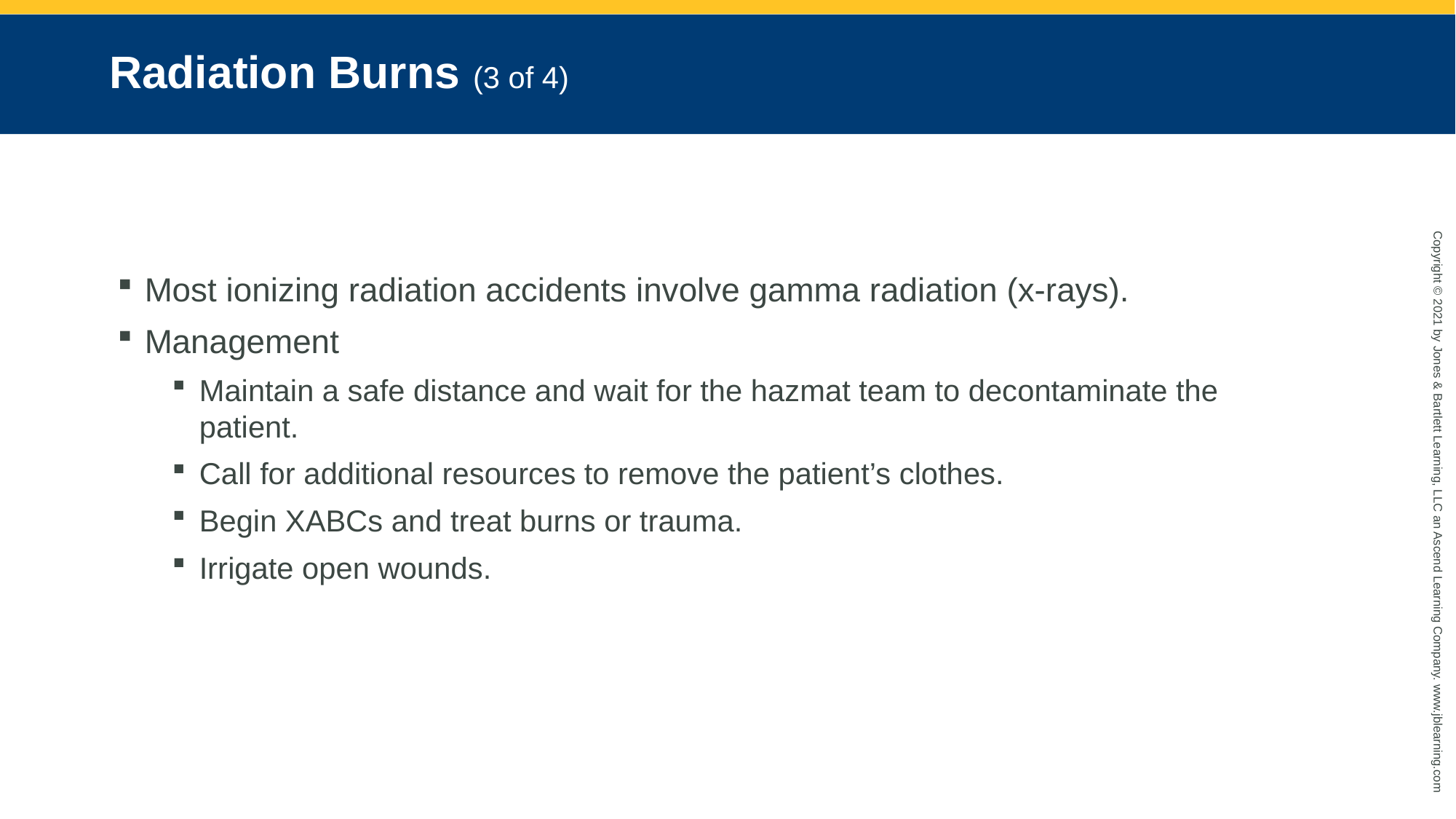

# Radiation Burns (3 of 4)
Most ionizing radiation accidents involve gamma radiation (x-rays).
Management
Maintain a safe distance and wait for the hazmat team to decontaminate the patient.
Call for additional resources to remove the patient’s clothes.
Begin XABCs and treat burns or trauma.
Irrigate open wounds.